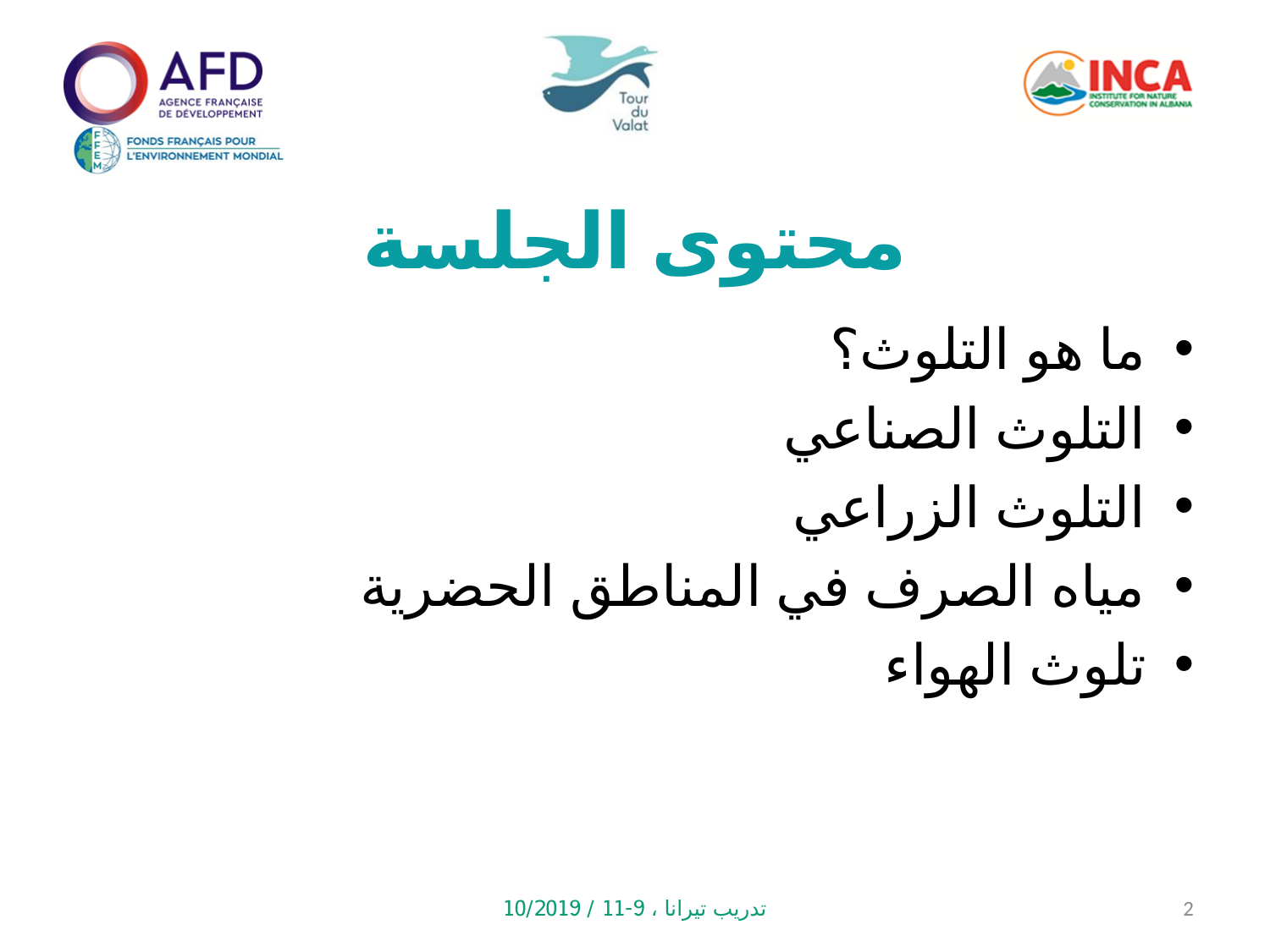

# محتوى الجلسة
ما هو التلوث؟
التلوث الصناعي
التلوث الزراعي
مياه الصرف في المناطق الحضرية
تلوث الهواء
تدريب تيرانا ، 9-11 / 10/2019
2